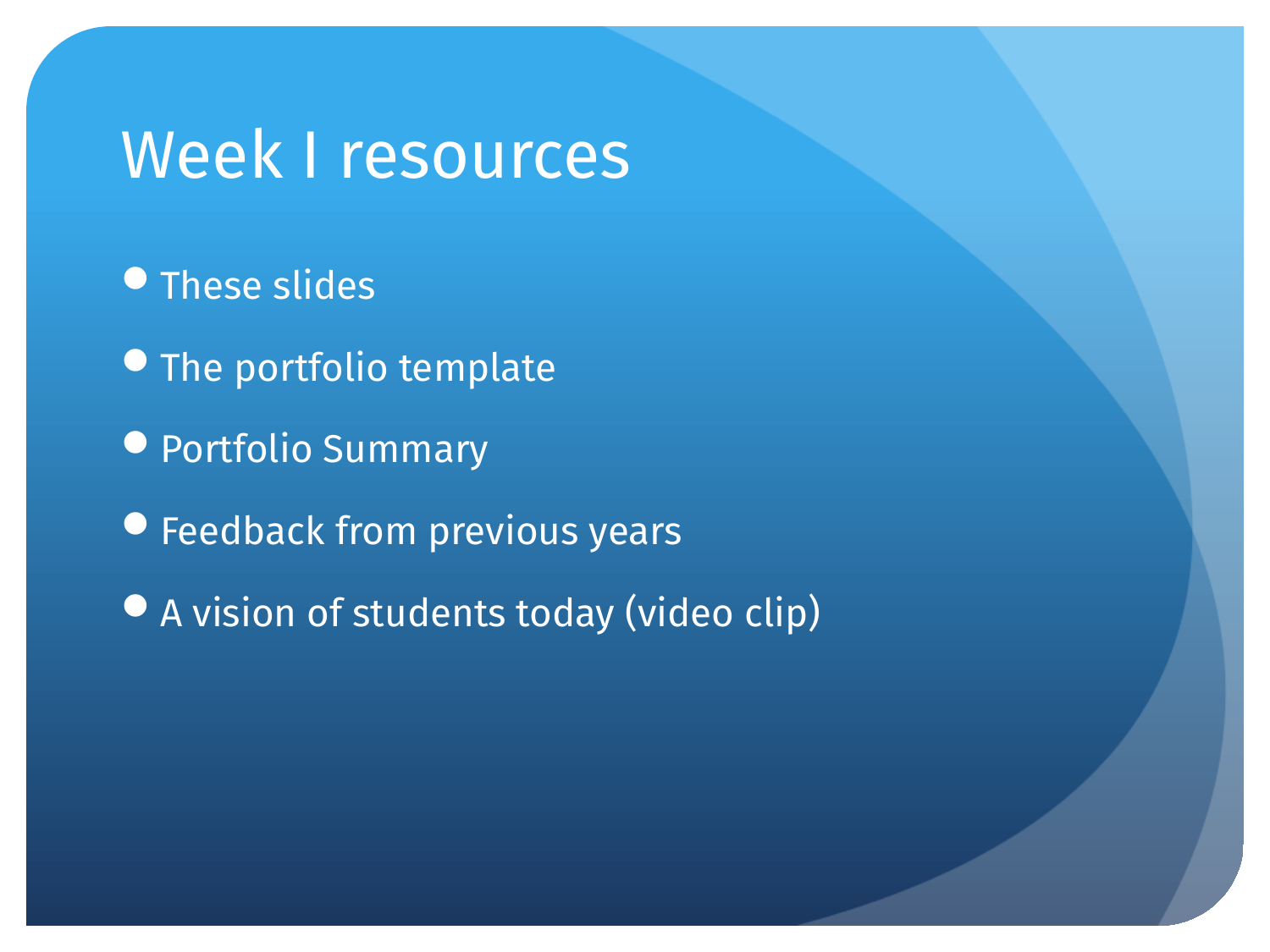

# Week I resources
These slides
The portfolio template
Portfolio Summary
Feedback from previous years
A vision of students today (video clip)